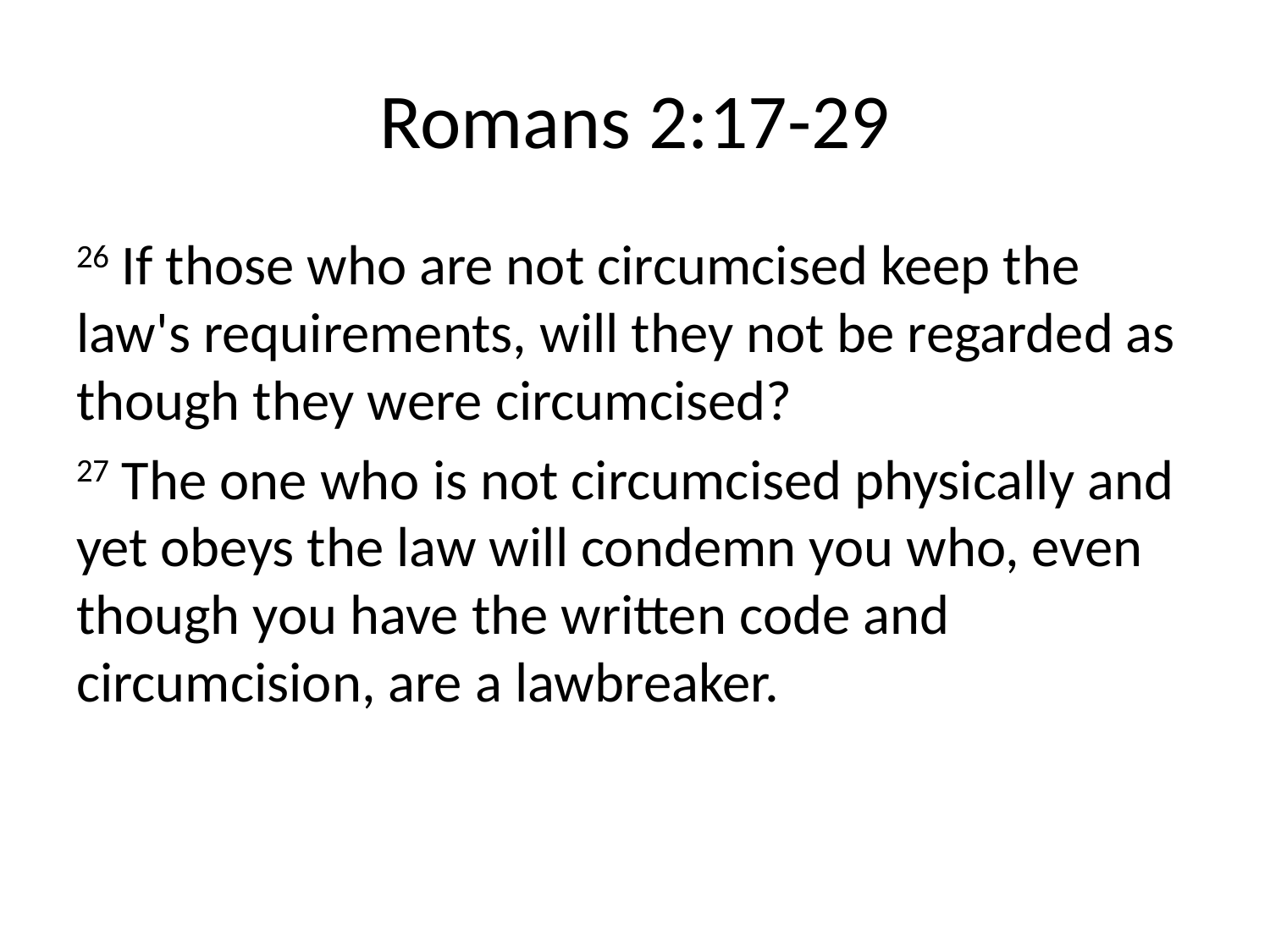

# Romans 2:17-29
26 If those who are not circumcised keep the law's requirements, will they not be regarded as though they were circumcised?
27 The one who is not circumcised physically and yet obeys the law will condemn you who, even though you have the written code and circumcision, are a lawbreaker.